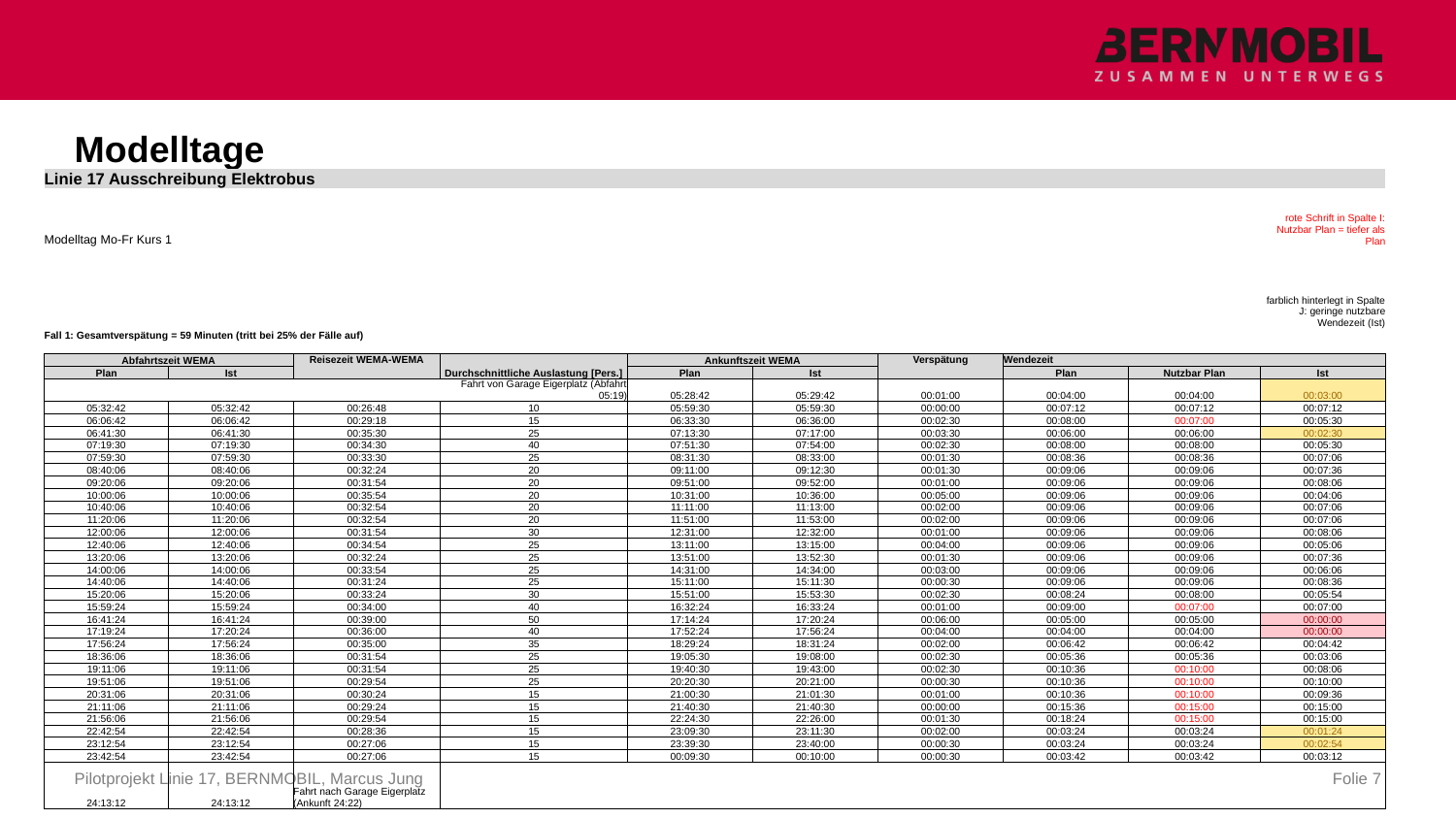

# Modelltage
| Linie 17 Ausschreibung Elektrobus |  |  |  |  |  |  |  |  |  |
| --- | --- | --- | --- | --- | --- | --- | --- | --- | --- |
| Modelltag Mo-Fr Kurs 1 |  |  |  |  |  |  |  |  | rote Schrift in Spalte I: Nutzbar Plan = tiefer als Plan |
|  |  |  |  |  |  |  |  |  | farblich hinterlegt in Spalte J: geringe nutzbare Wendezeit (Ist) |
| Fall 1: Gesamtverspätung = 59 Minuten (tritt bei 25% der Fälle auf) |  |  |  |  |  |  |  |  |  |
|  |  |  |  |  |  |  |  |  |  |
| Abfahrtszeit WEMA |  | Reisezeit WEMA-WEMA | Durchschnittliche Auslastung [Pers.] | Ankunftszeit WEMA |  | Verspätung | Wendezeit |  |  |
| Plan | Ist |  |  | Plan | Ist |  | Plan | Nutzbar Plan | Ist |
|  |  |  | Fahrt von Garage Eigerplatz (Abfahrt 05:19) | 05:28:42 | 05:29:42 | 00:01:00 | 00:04:00 | 00:04:00 | 00:03:00 |
| 05:32:42 | 05:32:42 | 00:26:48 | 10 | 05:59:30 | 05:59:30 | 00:00:00 | 00:07:12 | 00:07:12 | 00:07:12 |
| 06:06:42 | 06:06:42 | 00:29:18 | 15 | 06:33:30 | 06:36:00 | 00:02:30 | 00:08:00 | 00:07:00 | 00:05:30 |
| 06:41:30 | 06:41:30 | 00:35:30 | 25 | 07:13:30 | 07:17:00 | 00:03:30 | 00:06:00 | 00:06:00 | 00:02:30 |
| 07:19:30 | 07:19:30 | 00:34:30 | 40 | 07:51:30 | 07:54:00 | 00:02:30 | 00:08:00 | 00:08:00 | 00:05:30 |
| 07:59:30 | 07:59:30 | 00:33:30 | 25 | 08:31:30 | 08:33:00 | 00:01:30 | 00:08:36 | 00:08:36 | 00:07:06 |
| 08:40:06 | 08:40:06 | 00:32:24 | 20 | 09:11:00 | 09:12:30 | 00:01:30 | 00:09:06 | 00:09:06 | 00:07:36 |
| 09:20:06 | 09:20:06 | 00:31:54 | 20 | 09:51:00 | 09:52:00 | 00:01:00 | 00:09:06 | 00:09:06 | 00:08:06 |
| 10:00:06 | 10:00:06 | 00:35:54 | 20 | 10:31:00 | 10:36:00 | 00:05:00 | 00:09:06 | 00:09:06 | 00:04:06 |
| 10:40:06 | 10:40:06 | 00:32:54 | 20 | 11:11:00 | 11:13:00 | 00:02:00 | 00:09:06 | 00:09:06 | 00:07:06 |
| 11:20:06 | 11:20:06 | 00:32:54 | 20 | 11:51:00 | 11:53:00 | 00:02:00 | 00:09:06 | 00:09:06 | 00:07:06 |
| 12:00:06 | 12:00:06 | 00:31:54 | 30 | 12:31:00 | 12:32:00 | 00:01:00 | 00:09:06 | 00:09:06 | 00:08:06 |
| 12:40:06 | 12:40:06 | 00:34:54 | 25 | 13:11:00 | 13:15:00 | 00:04:00 | 00:09:06 | 00:09:06 | 00:05:06 |
| 13:20:06 | 13:20:06 | 00:32:24 | 25 | 13:51:00 | 13:52:30 | 00:01:30 | 00:09:06 | 00:09:06 | 00:07:36 |
| 14:00:06 | 14:00:06 | 00:33:54 | 25 | 14:31:00 | 14:34:00 | 00:03:00 | 00:09:06 | 00:09:06 | 00:06:06 |
| 14:40:06 | 14:40:06 | 00:31:24 | 25 | 15:11:00 | 15:11:30 | 00:00:30 | 00:09:06 | 00:09:06 | 00:08:36 |
| 15:20:06 | 15:20:06 | 00:33:24 | 30 | 15:51:00 | 15:53:30 | 00:02:30 | 00:08:24 | 00:08:00 | 00:05:54 |
| 15:59:24 | 15:59:24 | 00:34:00 | 40 | 16:32:24 | 16:33:24 | 00:01:00 | 00:09:00 | 00:07:00 | 00:07:00 |
| 16:41:24 | 16:41:24 | 00:39:00 | 50 | 17:14:24 | 17:20:24 | 00:06:00 | 00:05:00 | 00:05:00 | 00:00:00 |
| 17:19:24 | 17:20:24 | 00:36:00 | 40 | 17:52:24 | 17:56:24 | 00:04:00 | 00:04:00 | 00:04:00 | 00:00:00 |
| 17:56:24 | 17:56:24 | 00:35:00 | 35 | 18:29:24 | 18:31:24 | 00:02:00 | 00:06:42 | 00:06:42 | 00:04:42 |
| 18:36:06 | 18:36:06 | 00:31:54 | 25 | 19:05:30 | 19:08:00 | 00:02:30 | 00:05:36 | 00:05:36 | 00:03:06 |
| 19:11:06 | 19:11:06 | 00:31:54 | 25 | 19:40:30 | 19:43:00 | 00:02:30 | 00:10:36 | 00:10:00 | 00:08:06 |
| 19:51:06 | 19:51:06 | 00:29:54 | 25 | 20:20:30 | 20:21:00 | 00:00:30 | 00:10:36 | 00:10:00 | 00:10:00 |
| 20:31:06 | 20:31:06 | 00:30:24 | 15 | 21:00:30 | 21:01:30 | 00:01:00 | 00:10:36 | 00:10:00 | 00:09:36 |
| 21:11:06 | 21:11:06 | 00:29:24 | 15 | 21:40:30 | 21:40:30 | 00:00:00 | 00:15:36 | 00:15:00 | 00:15:00 |
| 21:56:06 | 21:56:06 | 00:29:54 | 15 | 22:24:30 | 22:26:00 | 00:01:30 | 00:18:24 | 00:15:00 | 00:15:00 |
| 22:42:54 | 22:42:54 | 00:28:36 | 15 | 23:09:30 | 23:11:30 | 00:02:00 | 00:03:24 | 00:03:24 | 00:01:24 |
| 23:12:54 | 23:12:54 | 00:27:06 | 15 | 23:39:30 | 23:40:00 | 00:00:30 | 00:03:24 | 00:03:24 | 00:02:54 |
| 23:42:54 | 23:42:54 | 00:27:06 | 15 | 00:09:30 | 00:10:00 | 00:00:30 | 00:03:42 | 00:03:42 | 00:03:12 |
| 24:13:12 | 24:13:12 | Fahrt nach Garage Eigerplatz (Ankunft 24:22) |  |  |  |  |  |  |  |
Pilotprojekt Linie 17, BERNMOBIL, Marcus Jung
Folie 7